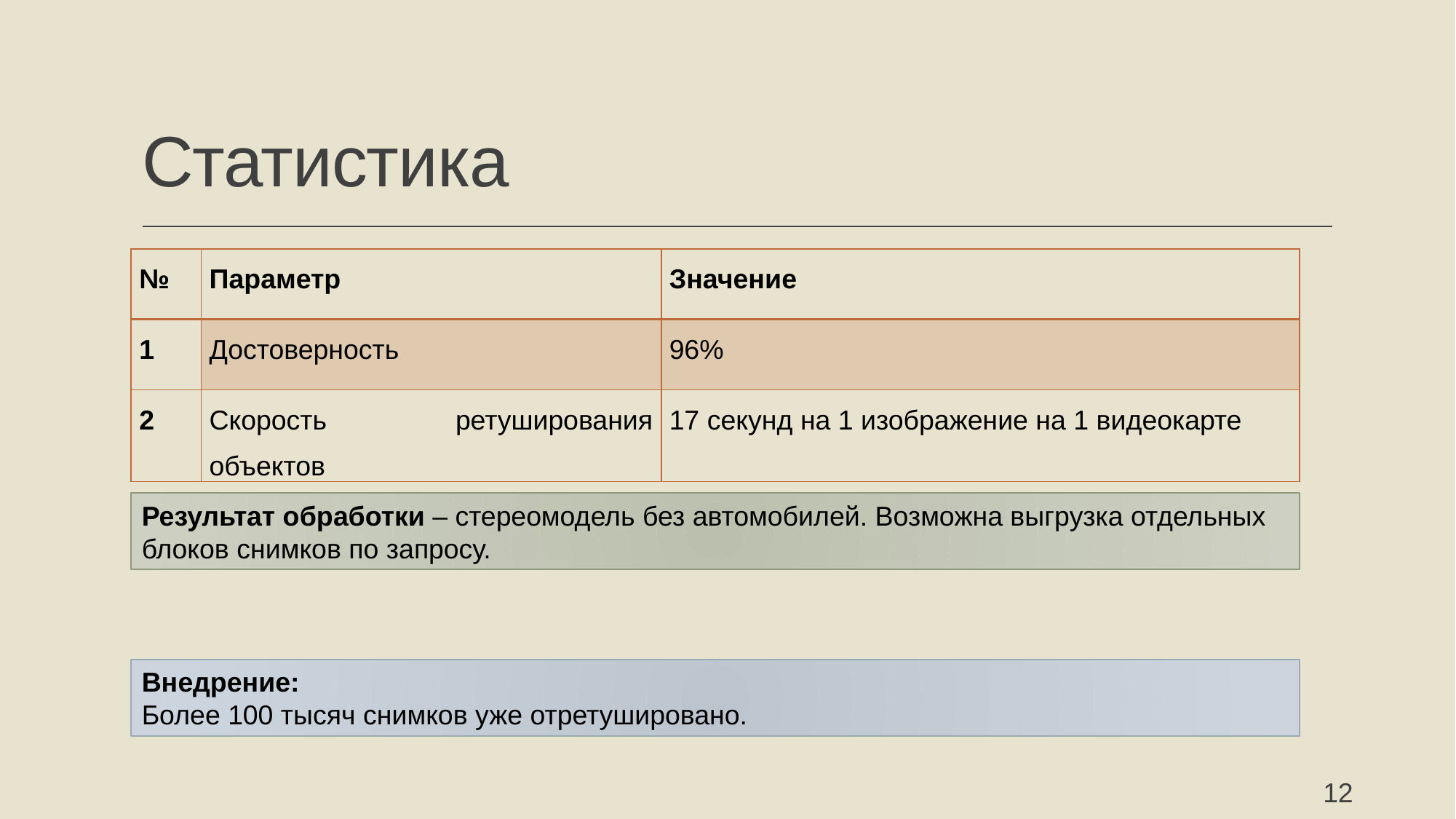

# Статистика
| № | Параметр | Значение |
| --- | --- | --- |
| 1 | Достоверность | 96% |
| 2 | Скорость ретуширования объектов | 17 секунд на 1 изображение на 1 видеокарте |
Результат обработки – стереомодель без автомобилей. Возможна выгрузка отдельных блоков снимков по запросу.
Внедрение:
Более 100 тысяч снимков уже отретушировано.
12